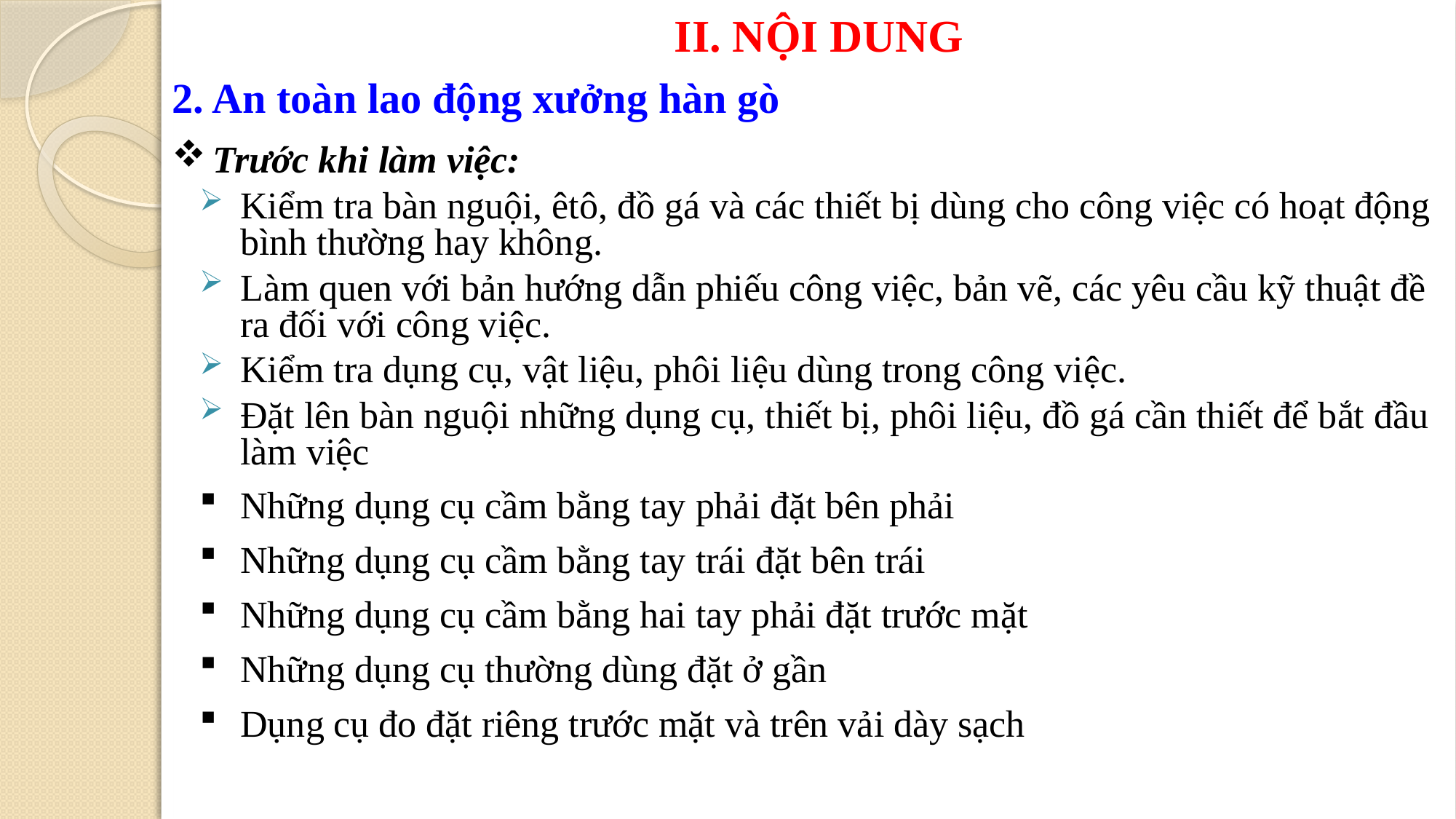

# II. NỘI DUNG
2. An toàn lao động xưởng hàn gò
Trước khi làm việc:
Kiểm tra bàn nguội, êtô, đồ gá và các thiết bị dùng cho công việc có hoạt động bình thường hay không.
Làm quen với bản hướng dẫn phiếu công việc, bản vẽ, các yêu cầu kỹ thuật đề ra đối với công việc.
Kiểm tra dụng cụ, vật liệu, phôi liệu dùng trong công việc.
Đặt lên bàn nguội những dụng cụ, thiết bị, phôi liệu, đồ gá cần thiết để bắt đầu làm việc
Những dụng cụ cầm bằng tay phải đặt bên phải
Những dụng cụ cầm bằng tay trái đặt bên trái
Những dụng cụ cầm bằng hai tay phải đặt trước mặt
Những dụng cụ thường dùng đặt ở gần
Dụng cụ đo đặt riêng trước mặt và trên vải dày sạch